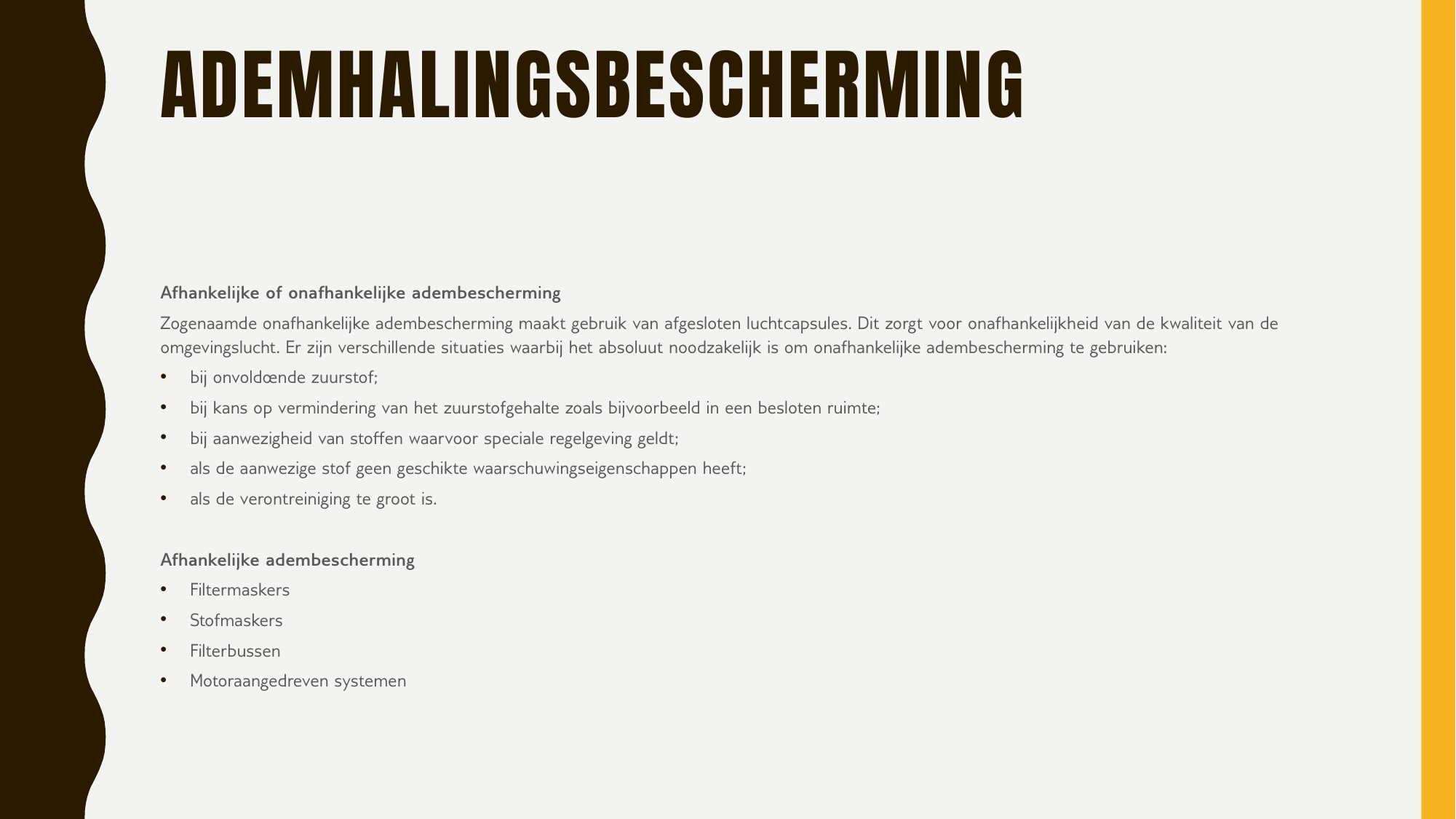

# Ademhalingsbescherming
Afhankelijke of onafhankelijke adembescherming
Zogenaamde onafhankelijke adembescherming maakt gebruik van afgesloten luchtcapsules. Dit zorgt voor onafhankelijkheid van de kwaliteit van de omgevingslucht. Er zijn verschillende situaties waarbij het absoluut noodzakelijk is om onafhankelijke adembescherming te gebruiken:
bij onvoldoende zuurstof;
bij kans op vermindering van het zuurstofgehalte zoals bijvoorbeeld in een besloten ruimte;
bij aanwezigheid van stoffen waarvoor speciale regelgeving geldt;
als de aanwezige stof geen geschikte waarschuwingseigenschappen heeft;
als de verontreiniging te groot is.

Afhankelijke adembescherming
Filtermaskers
Stofmaskers
Filterbussen
Motoraangedreven systemen